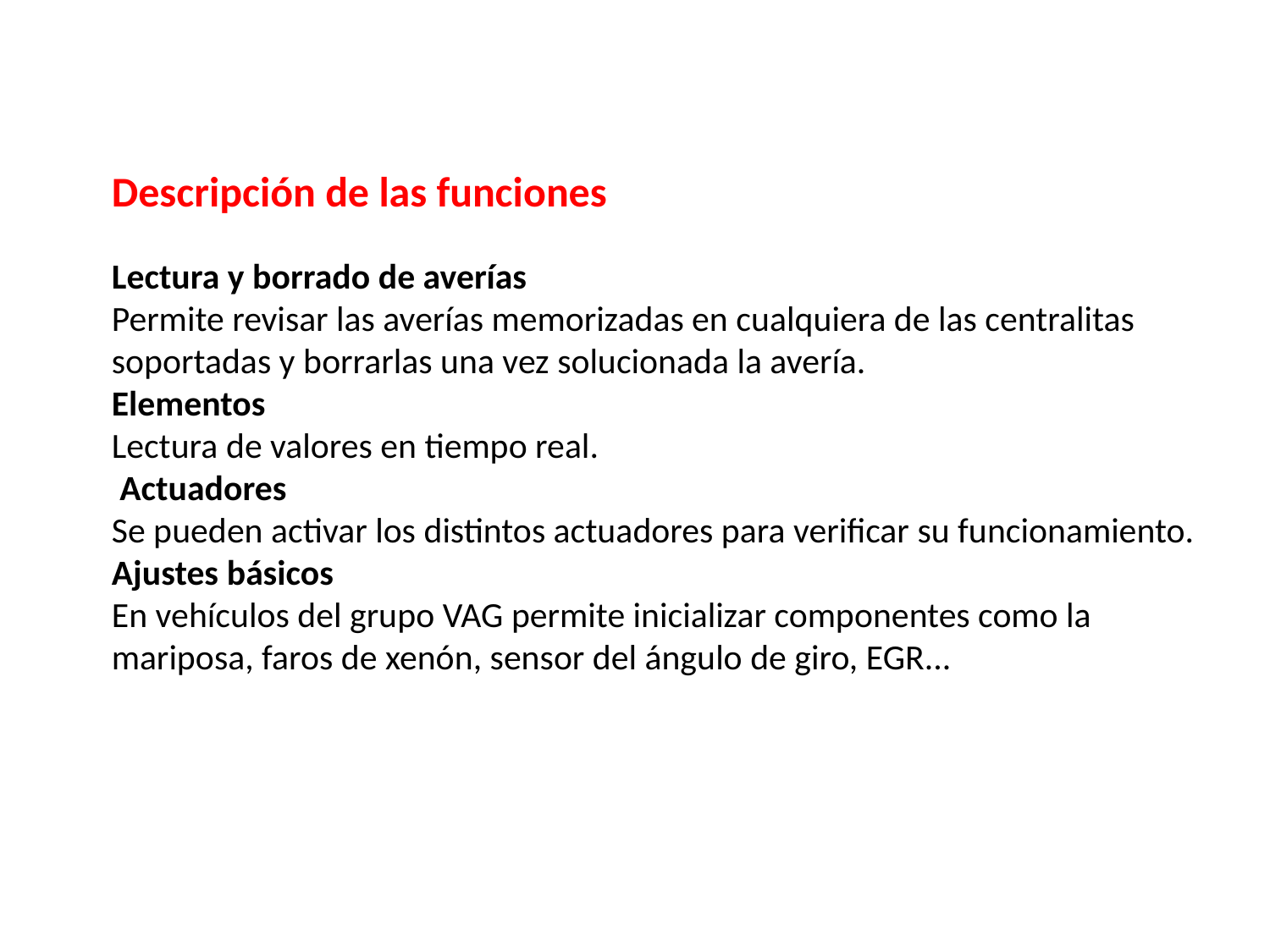

Descripción de las funciones

Lectura y borrado de averías
Permite revisar las averías memorizadas en cualquiera de las centralitas soportadas y borrarlas una vez solucionada la avería.
Elementos
Lectura de valores en tiempo real.
 Actuadores
Se pueden activar los distintos actuadores para verificar su funcionamiento.
Ajustes básicos
En vehículos del grupo VAG permite inicializar componentes como la mariposa, faros de xenón, sensor del ángulo de giro, EGR...